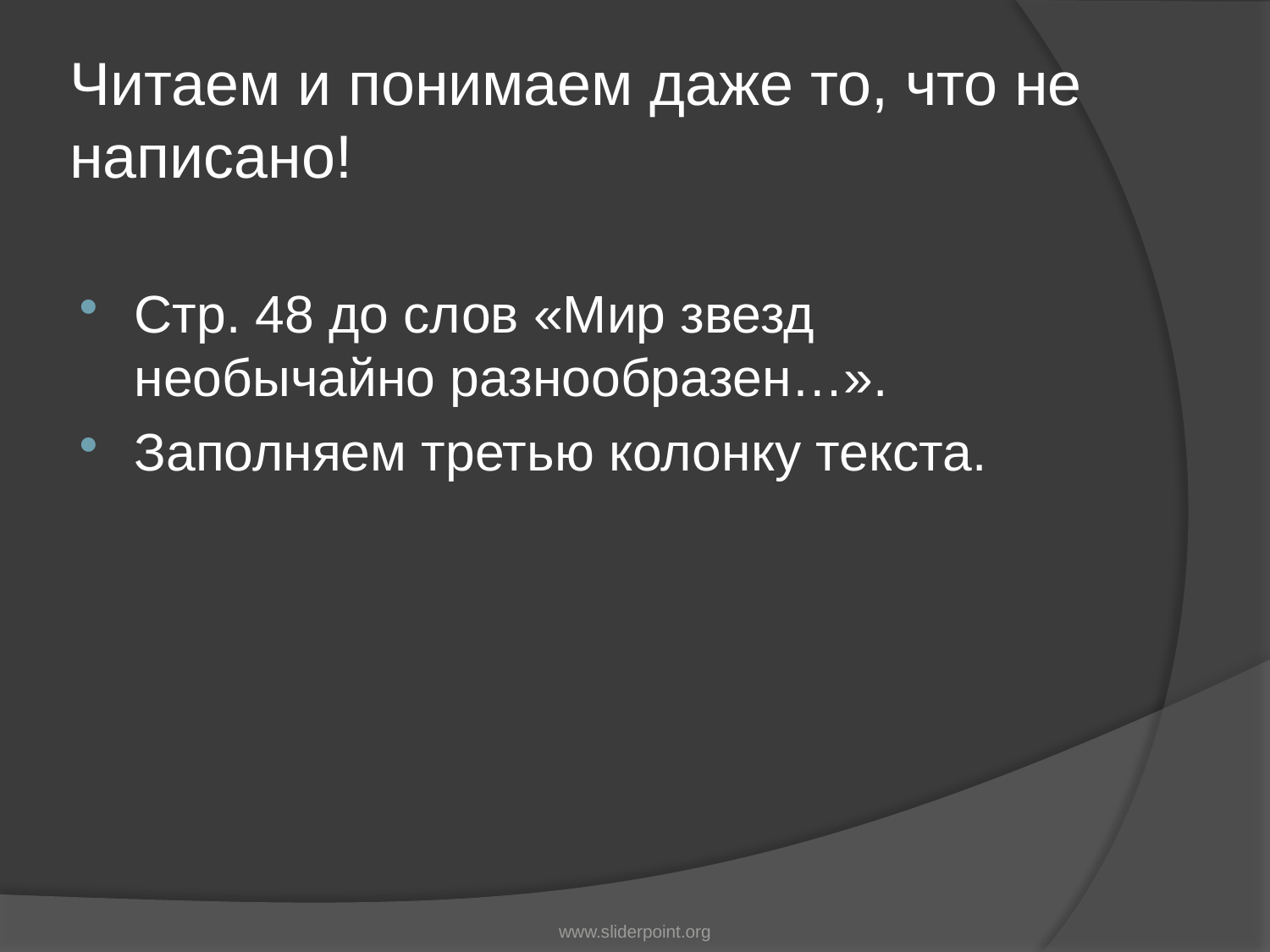

# Читаем и понимаем даже то, что не написано!
Стр. 48 до слов «Мир звезд необычайно разнообразен…».
Заполняем третью колонку текста.
www.sliderpoint.org